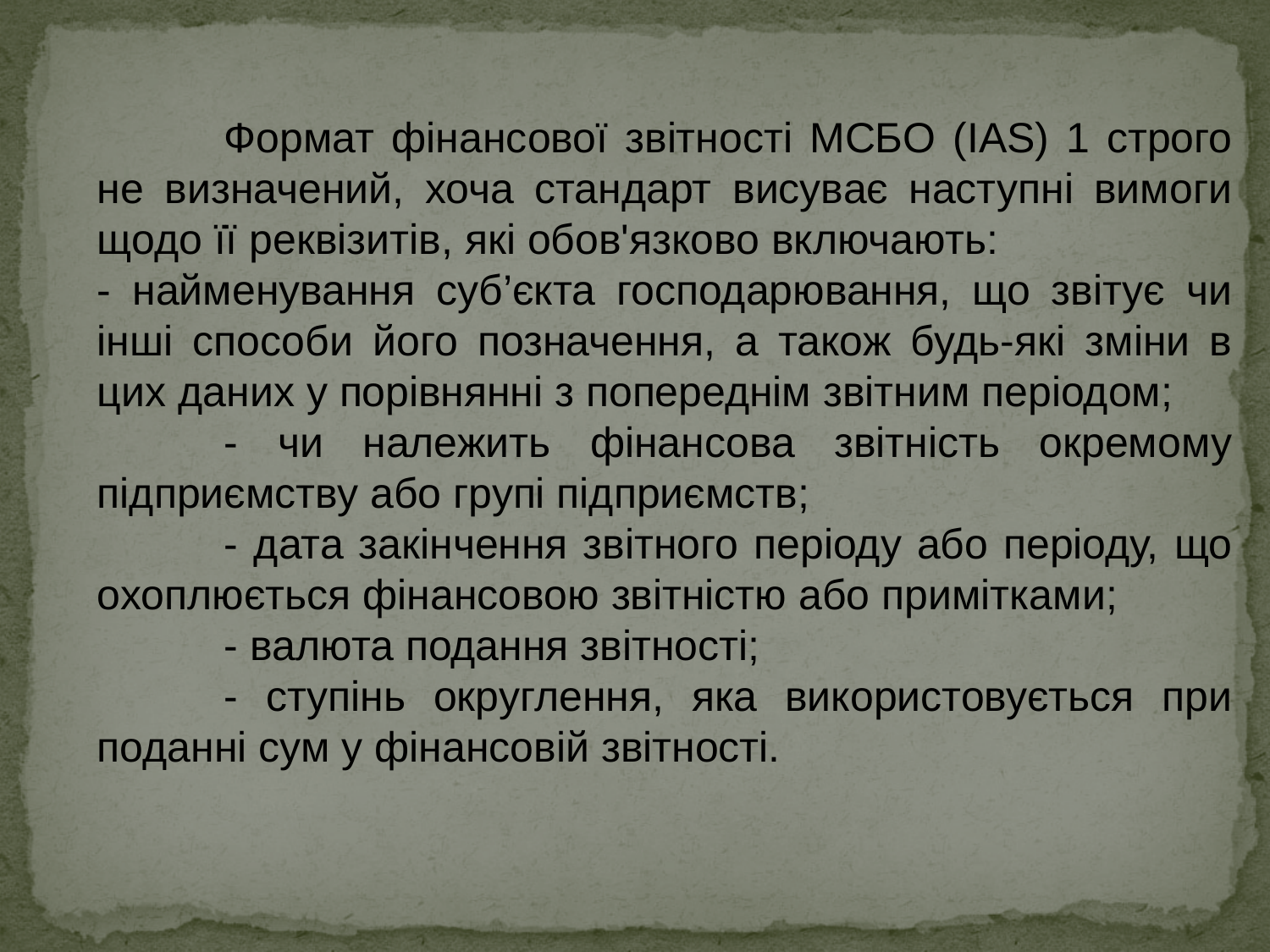

Формат фінансової звітності МСБО (IAS) 1 строго не визначений, хоча стандарт висуває наступні вимоги щодо її реквізитів, які обов'язково включають:
- найменування суб’єкта господарювання, що звітує чи інші способи його позначення, а також будь-які зміни в цих даних у порівнянні з попереднім звітним періодом;
	- чи належить фінансова звітність окремому підприємству або групі підприємств;
	- дата закінчення звітного періоду або періоду, що охоплюється фінансовою звітністю або примітками;
	- валюта подання звітності;
	- ступінь округлення, яка використовується при поданні сум у фінансовій звітності.